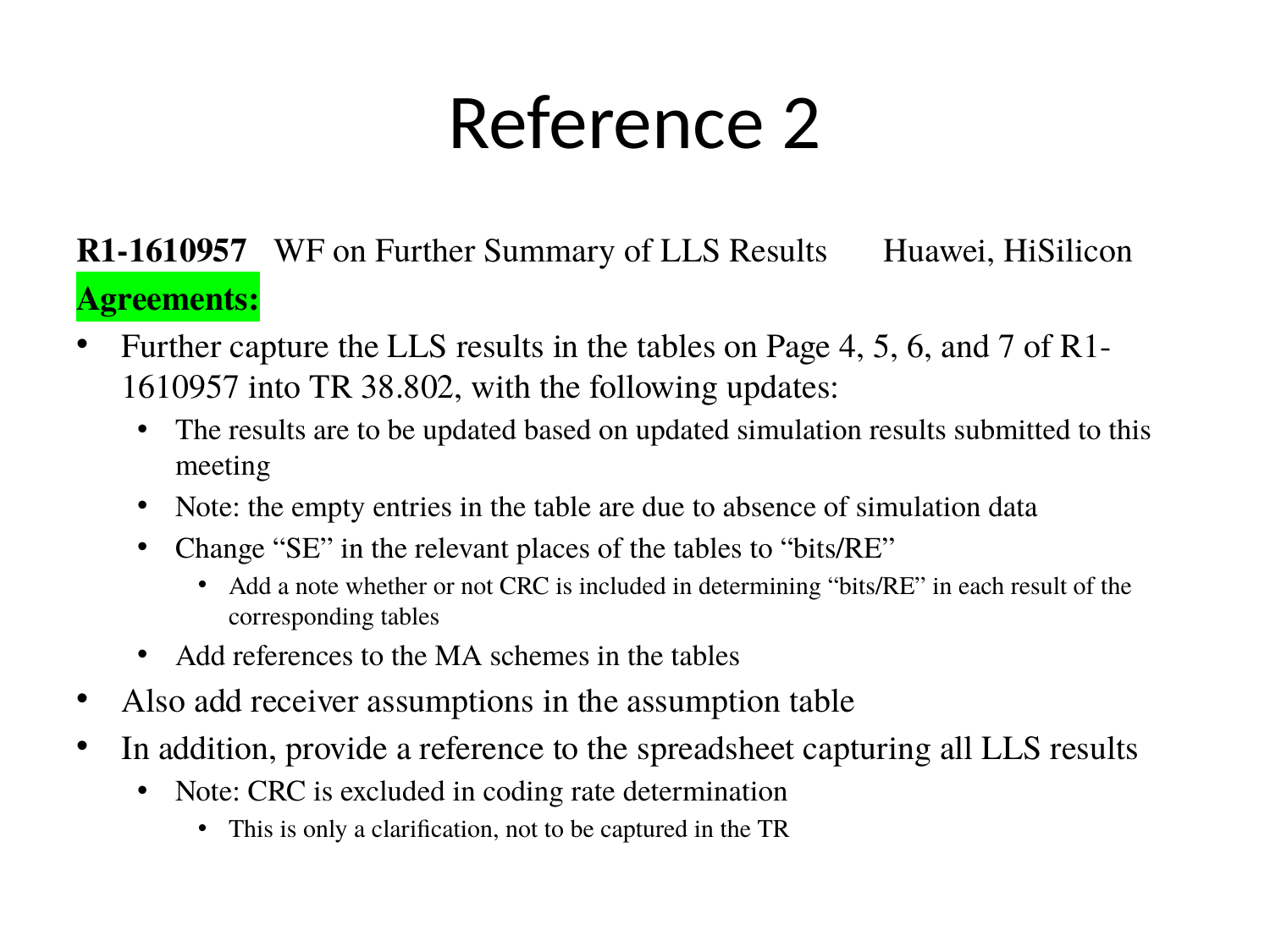

# Reference 2
R1-1610957	WF on Further Summary of LLS Results	Huawei, HiSilicon
Agreements:
Further capture the LLS results in the tables on Page 4, 5, 6, and 7 of R1-1610957 into TR 38.802, with the following updates:
The results are to be updated based on updated simulation results submitted to this meeting
Note: the empty entries in the table are due to absence of simulation data
Change “SE” in the relevant places of the tables to “bits/RE”
Add a note whether or not CRC is included in determining “bits/RE” in each result of the corresponding tables
Add references to the MA schemes in the tables
Also add receiver assumptions in the assumption table
In addition, provide a reference to the spreadsheet capturing all LLS results
Note: CRC is excluded in coding rate determination
This is only a clarification, not to be captured in the TR